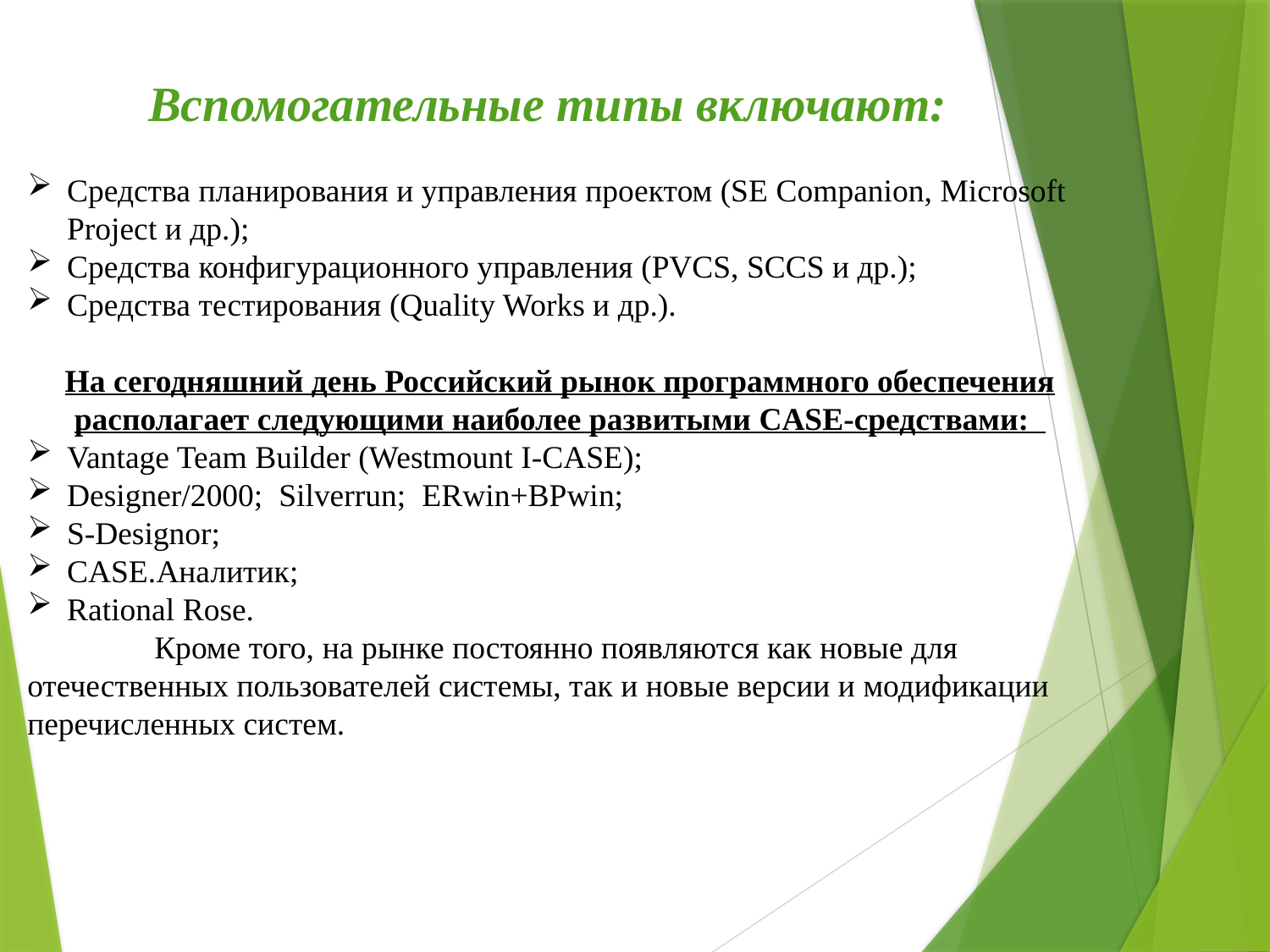

Вспомогательные типы включают:

Cредства планирования и управления проектом (SE Companion, Microsoft Project и др.);
Cредства конфигурационного управления (PVCS, SCCS и др.);
Cредства тестирования (Quality Works и др.).

На сегодняшний день Российский рынок программного обеспечения располагает следующими наиболее развитыми CASE-средствами:
Vantage Team Builder (Westmount I-CASE);
Designer/2000;  Silverrun;  ERwin+BPwin;
S-Designor;
CASE.Аналитик;
Rational Rose.
	Кроме того, на рынке постоянно появляются как новые для отечественных пользователей системы, так и новые версии и модификации перечисленных систем.